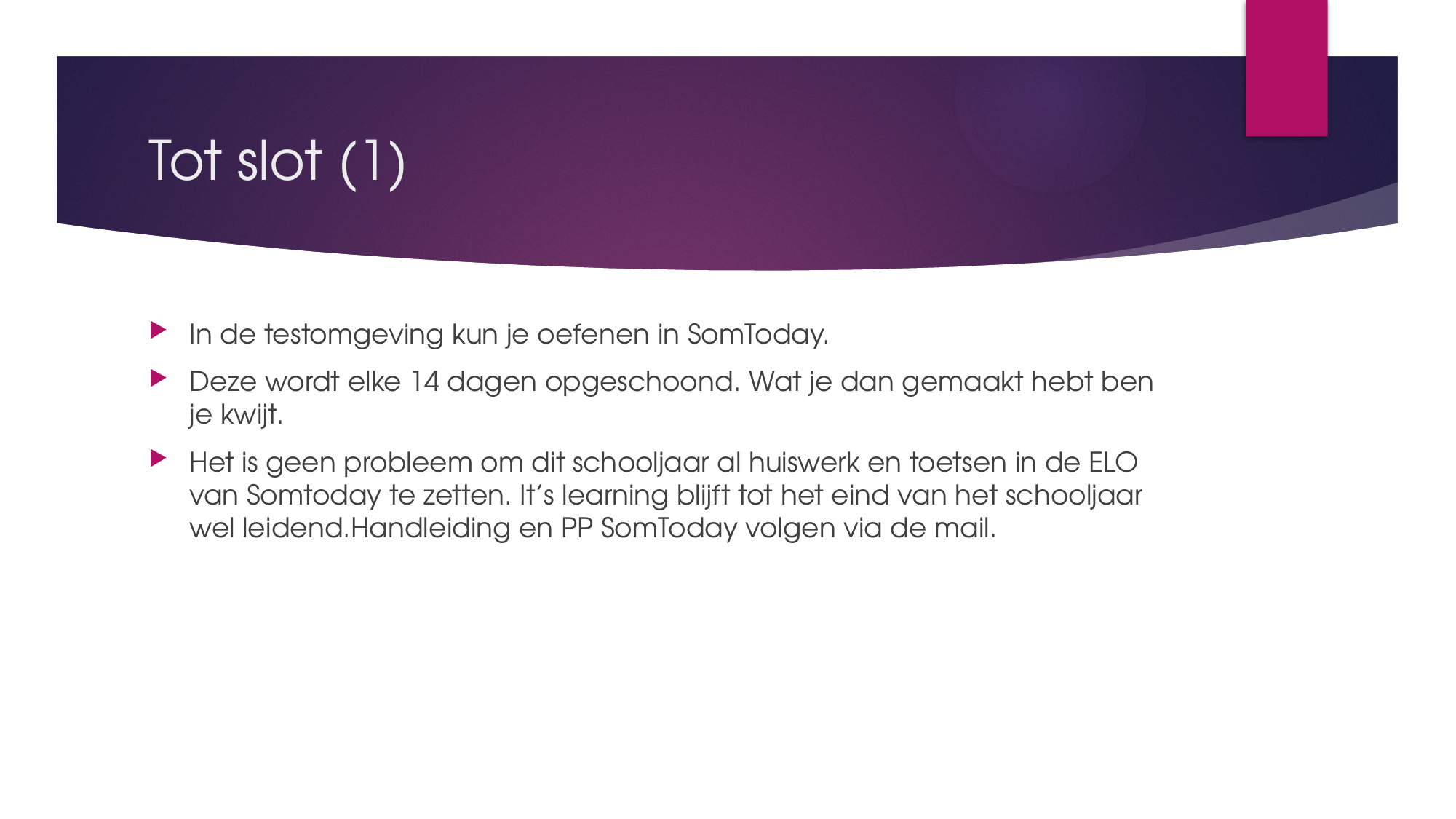

# Tot slot (1)
In de testomgeving kun je oefenen in SomToday.
Deze wordt elke 14 dagen opgeschoond. Wat je dan gemaakt hebt ben je kwijt.
Het is geen probleem om dit schooljaar al huiswerk en toetsen in de ELO van Somtoday te zetten. It’s learning blijft tot het eind van het schooljaar wel leidend.Handleiding en PP SomToday volgen via de mail.